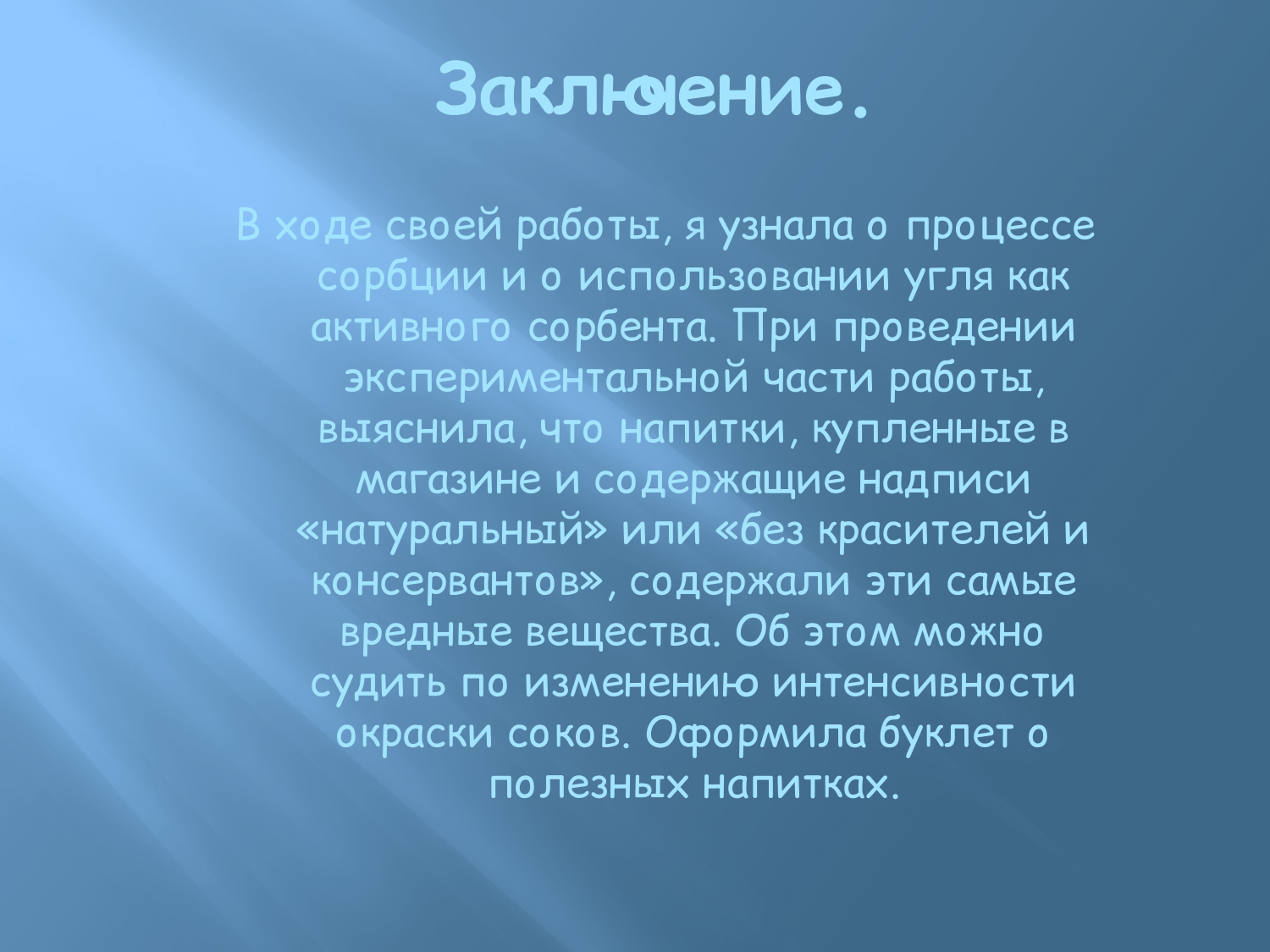

# Заключение.
В ходе своей работы, я узнала о процессе сорбции и о использовании угля как активного сорбента. При проведении экспериментальной части работы, выяснила, что напитки, купленные в магазине и содержащие надписи «натуральный» или «без красителей и консервантов», содержали эти самые вредные вещества. Об этом можно судить по изменению интенсивности окраски соков. Оформила буклет о полезных напитках.